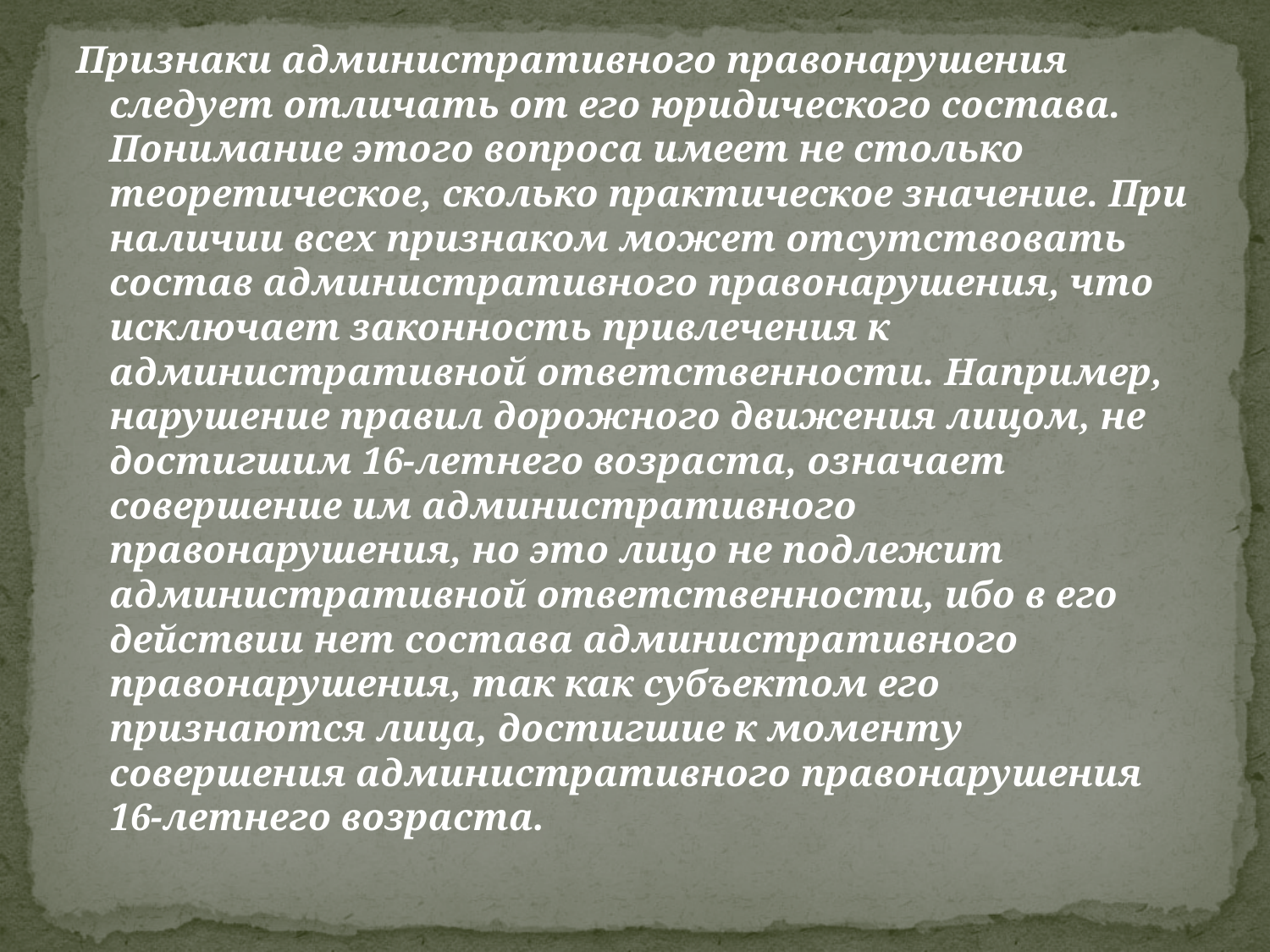

Признаки административного правонарушения следует отличать от его юридического состава. Понимание этого вопроса имеет не столько теоретическое, сколько практическое значение. При наличии всех признаком может отсутствовать состав административного правонарушения, что исключает законность привлечения к административной ответственности. Например, нарушение правил дорожного движения лицом, не достигшим 16-летнего возраста, означает совершение им административного правонарушения, но это лицо не подлежит административной ответственности, ибо в его действии нет состава административного правонарушения, так как субъектом его признаются лица, достигшие к моменту совершения административного правонарушения 16-летнего возраста.